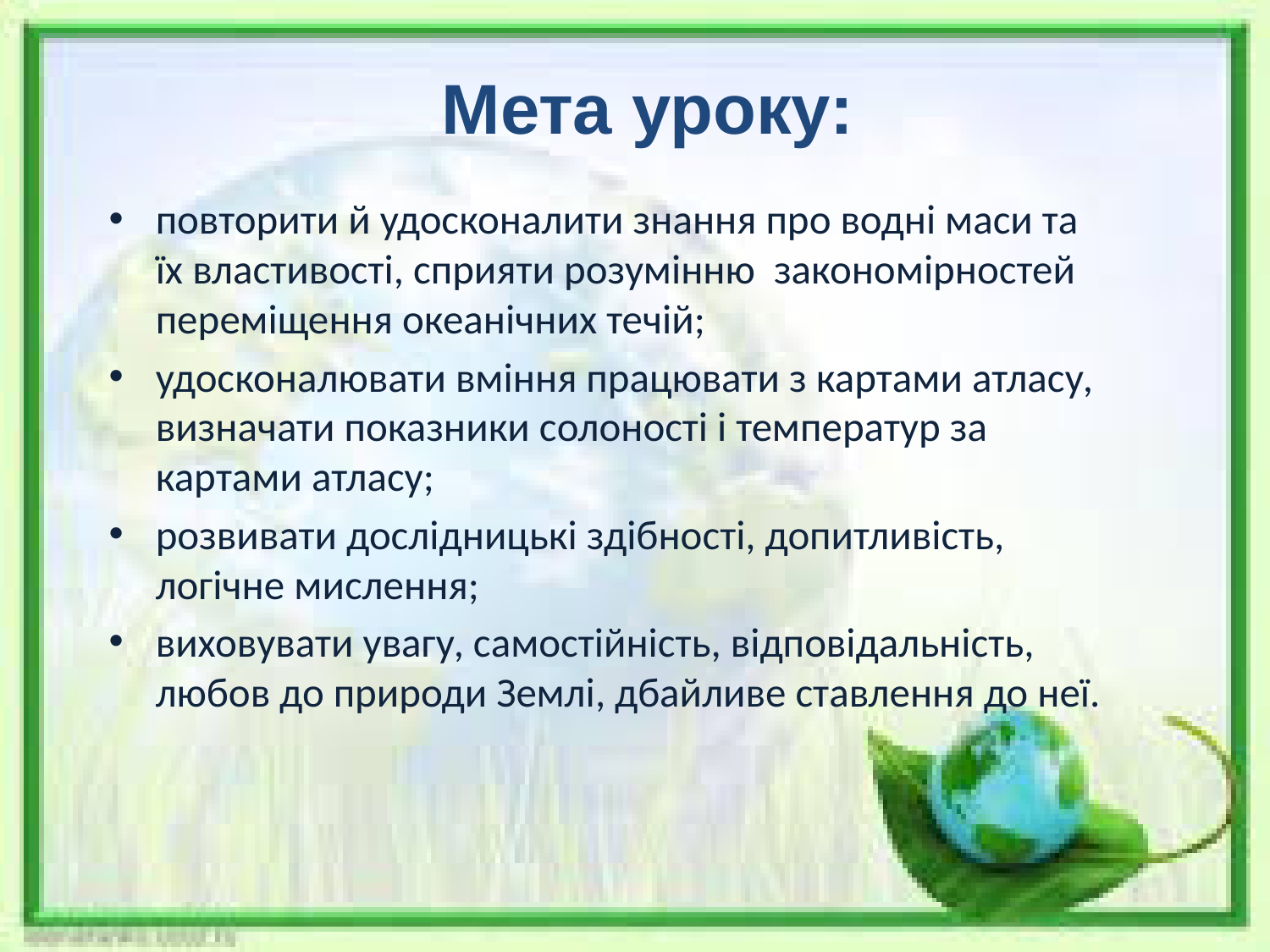

Мета уроку:
повторити й удосконалити знання про водні маси та їх властивості, сприяти розумінню  закономірностей  переміщення океанічних течій;
удосконалювати вміння працювати з картами атласу, визначати показники солоності і температур за картами атласу;
розвивати дослідницькі здібності, допитливість, логічне мислення;
виховувати увагу, самостійність, відповідальність, любов до природи Землі, дбайливе ставлення до неї.